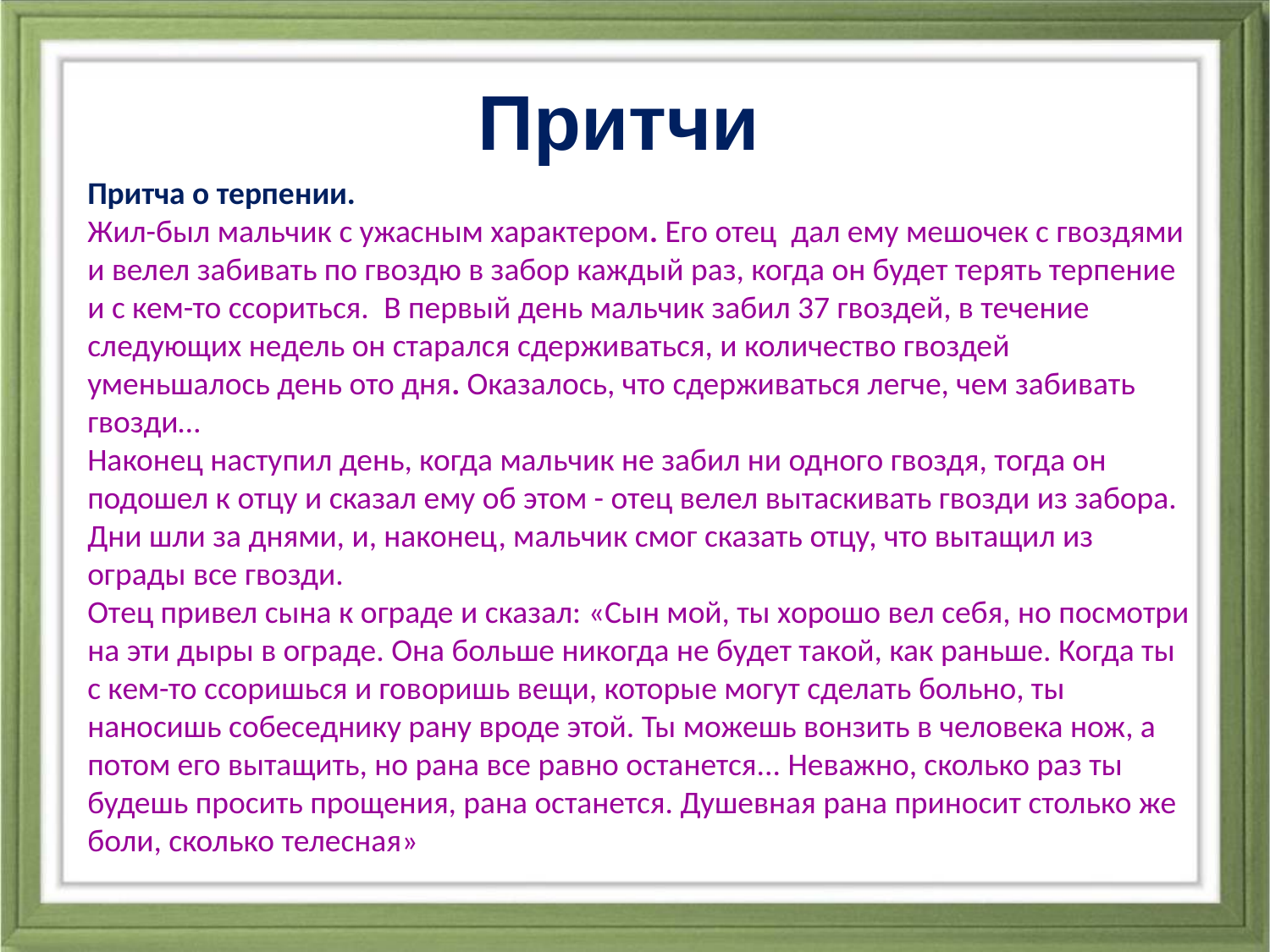

Притчи
Притча о терпении.
Жил-был мальчик с ужасным характером. Его отец  дал ему мешочек с гвоздями и велел забивать по гвоздю в забор каждый раз, когда он будет терять терпение и с кем-то ссориться.  В первый день мальчик забил 37 гвоздей, в течение следующих недель он старался сдерживаться, и количество гвоздей уменьшалось день ото дня. Оказалось, что сдерживаться легче, чем забивать гвозди…
Наконец наступил день, когда мальчик не забил ни одного гвоздя, тогда он подошел к отцу и сказал ему об этом - отец велел вытаскивать гвозди из забора. Дни шли за днями, и, наконец, мальчик смог сказать отцу, что вытащил из ограды все гвозди.
Отец привел сына к ограде и сказал: «Сын мой, ты хорошо вел себя, но посмотри на эти дыры в ограде. Она больше никогда не будет такой, как раньше. Когда ты с кем-то ссоришься и говоришь вещи, которые могут сделать больно, ты наносишь собеседнику рану вроде этой. Ты можешь вонзить в человека нож, а потом его вытащить, но рана все равно останется... Неважно, сколько раз ты будешь просить прощения, рана останется. Душевная рана приносит столько же боли, сколько телесная»